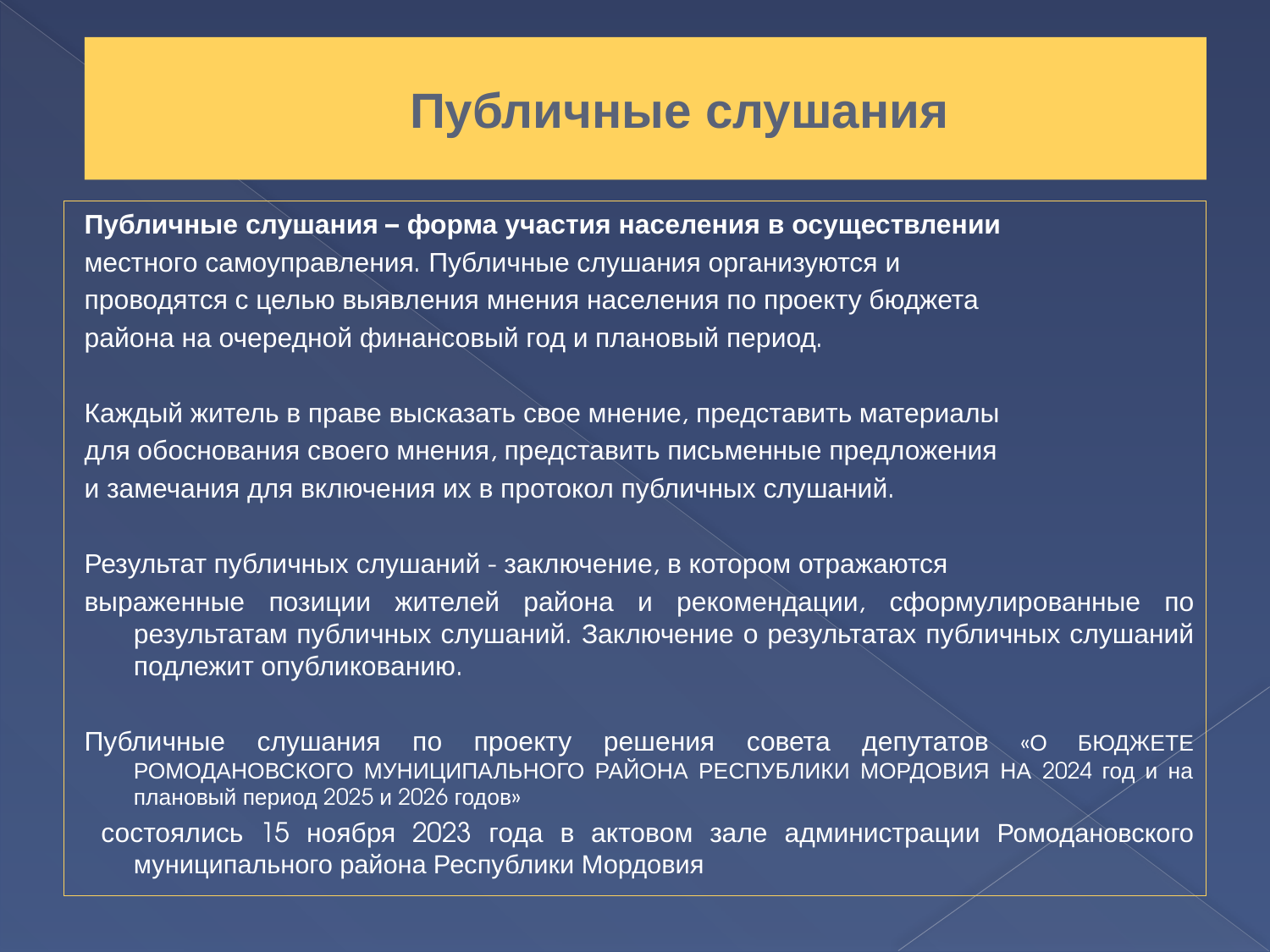

# Публичные слушания
Публичные слушания – форма участия населения в осуществлении
местного самоуправления. Публичные слушания организуются и
проводятся с целью выявления мнения населения по проекту бюджета
района на очередной финансовый год и плановый период.

Каждый житель в праве высказать свое мнение, представить материалы
для обоснования своего мнения, представить письменные предложения
и замечания для включения их в протокол публичных слушаний.

Результат публичных слушаний - заключение, в котором отражаются
выраженные позиции жителей района и рекомендации, сформулированные по результатам публичных слушаний. Заключение о результатах публичных слушаний подлежит опубликованию.

Публичные слушания по проекту решения совета депутатов «О БЮДЖЕТЕ РОМОДАНОВСКОГО МУНИЦИПАЛЬНОГО РАЙОНА РЕСПУБЛИКИ МОРДОВИЯ НА 2024 год и на плановый период 2025 и 2026 годов»
 состоялись 15 ноября 2023 года в актовом зале администрации Ромодановского муниципального района Республики Мордовия